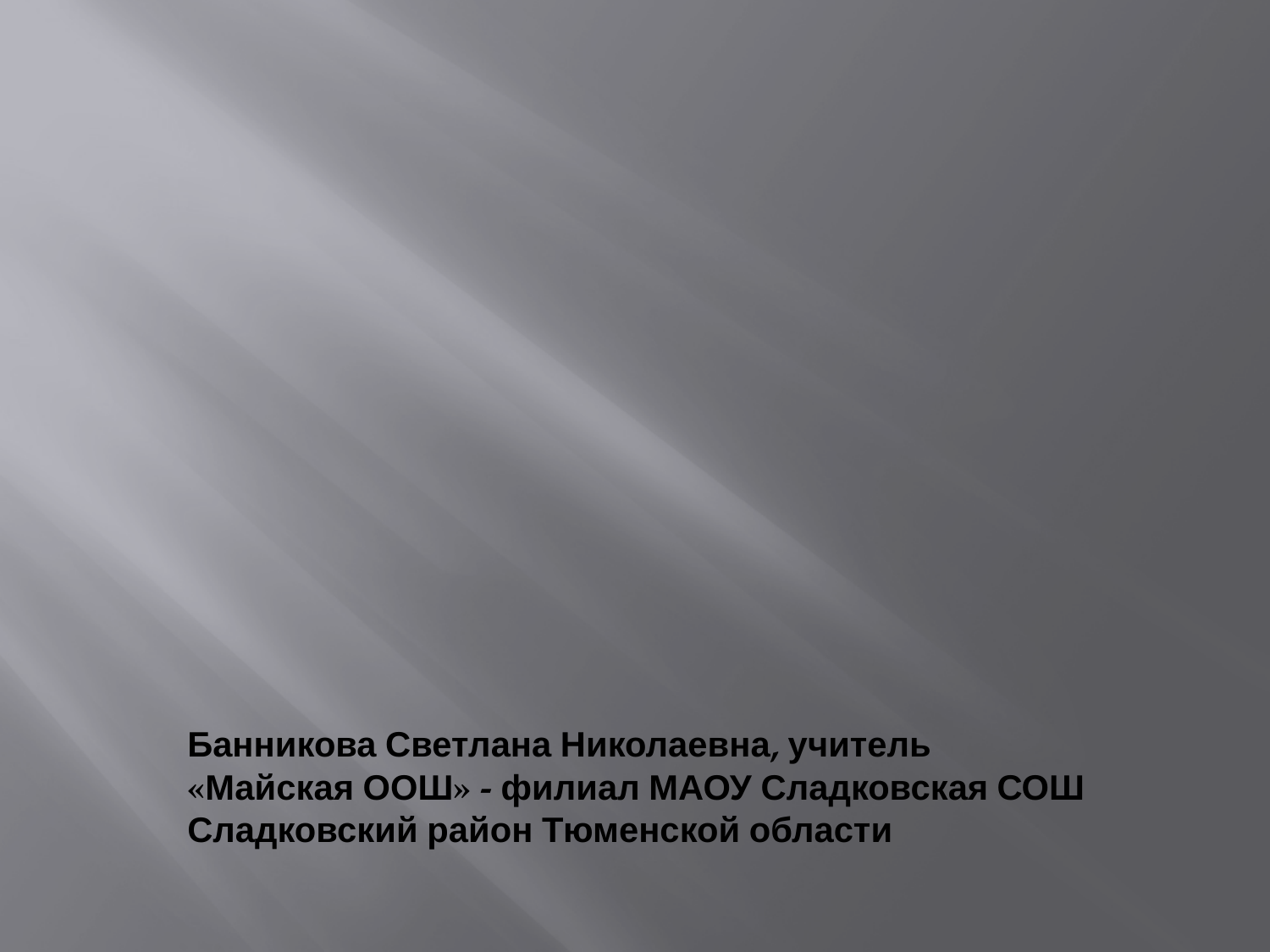

Банникова Светлана Николаевна, учитель
«Майская ООШ» - филиал МАОУ Сладковская СОШ
Сладковский район Тюменской области